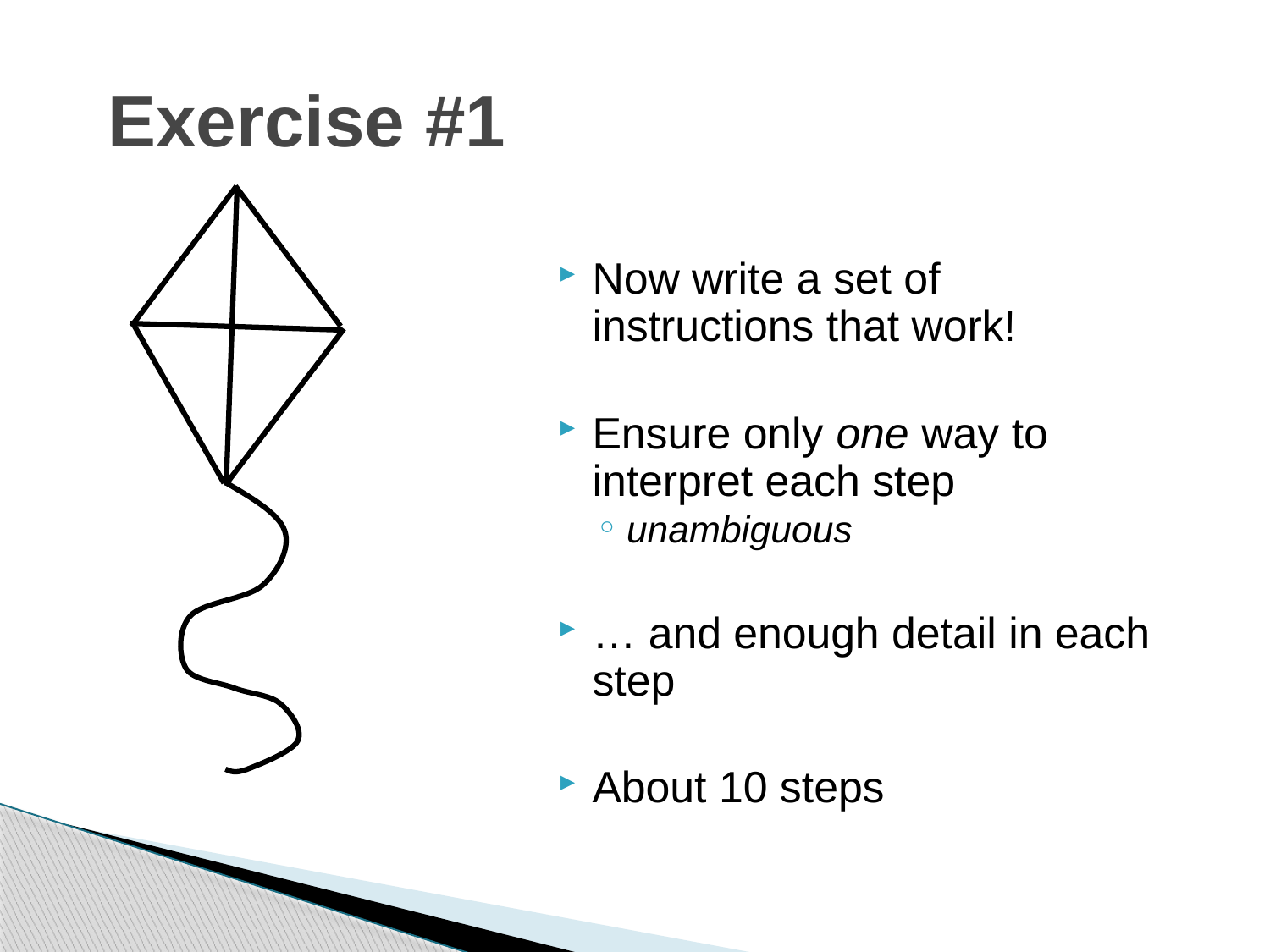

# Exercise #1

Now write a set of instructions that work!

Ensure only one way to interpret each step
unambiguous

… and enough detail in each step

About 10 steps